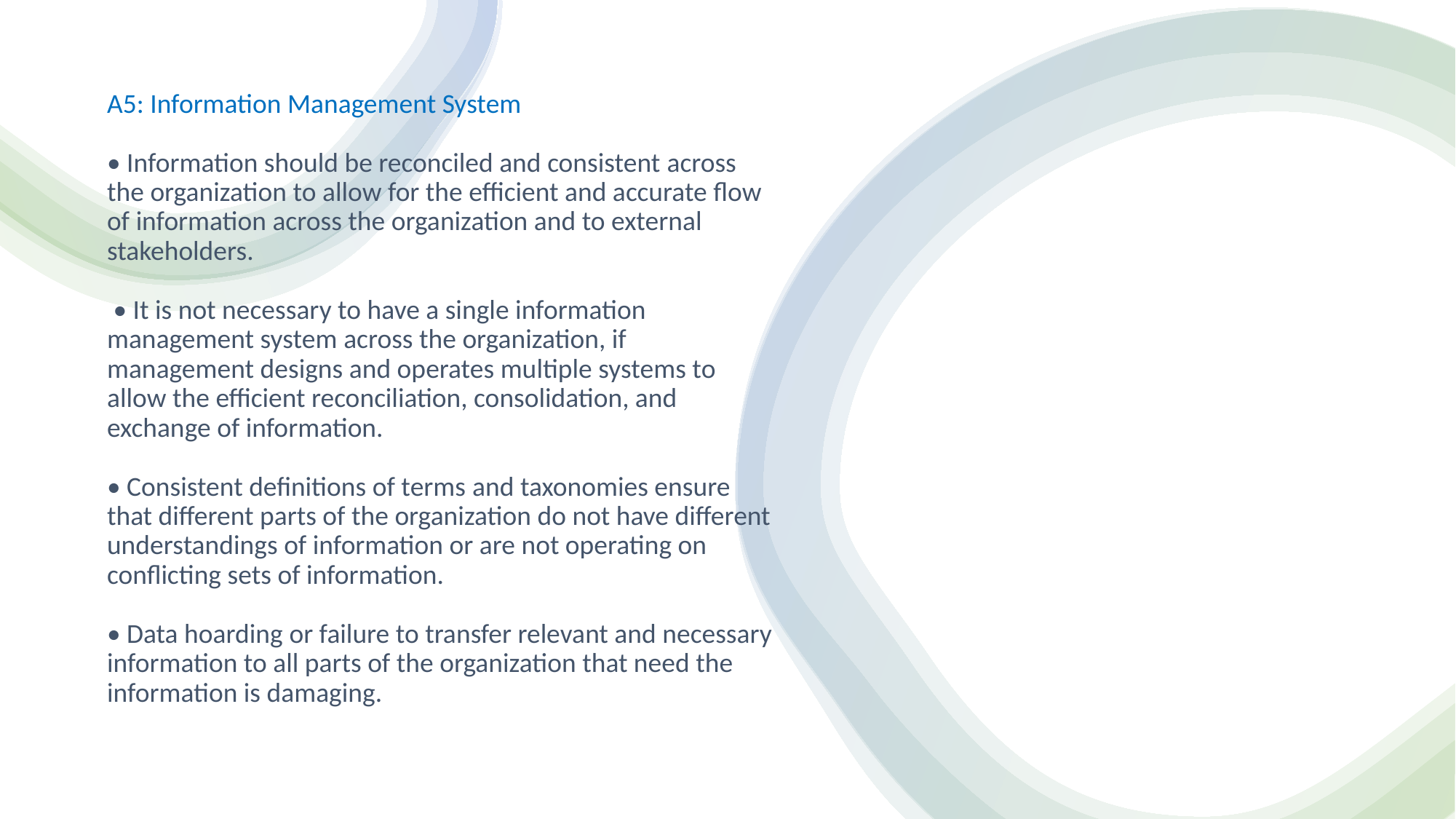

# A5: Information Management System • Information should be reconciled and consistent across the organization to allow for the efficient and accurate flow of information across the organization and to external stakeholders. • It is not necessary to have a single information management system across the organization, if management designs and operates multiple systems to allow the efficient reconciliation, consolidation, and exchange of information. • Consistent definitions of terms and taxonomies ensure that different parts of the organization do not have different understandings of information or are not operating on conflicting sets of information. • Data hoarding or failure to transfer relevant and necessary information to all parts of the organization that need the information is damaging.